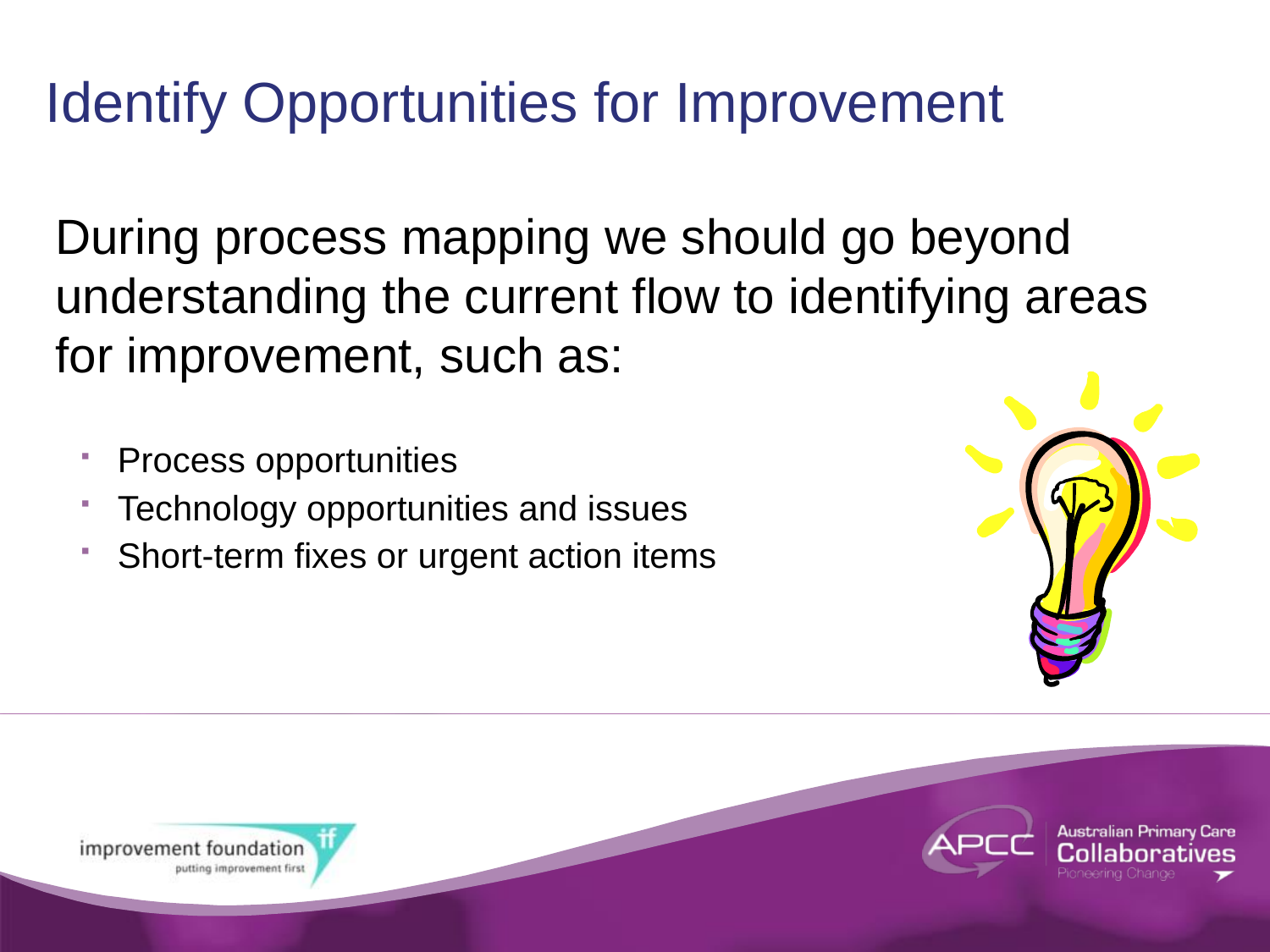

Identify Opportunities for Improvement
During process mapping we should go beyond understanding the current flow to identifying areas for improvement, such as:

Process opportunities
Technology opportunities and issues
Short-term fixes or urgent action items